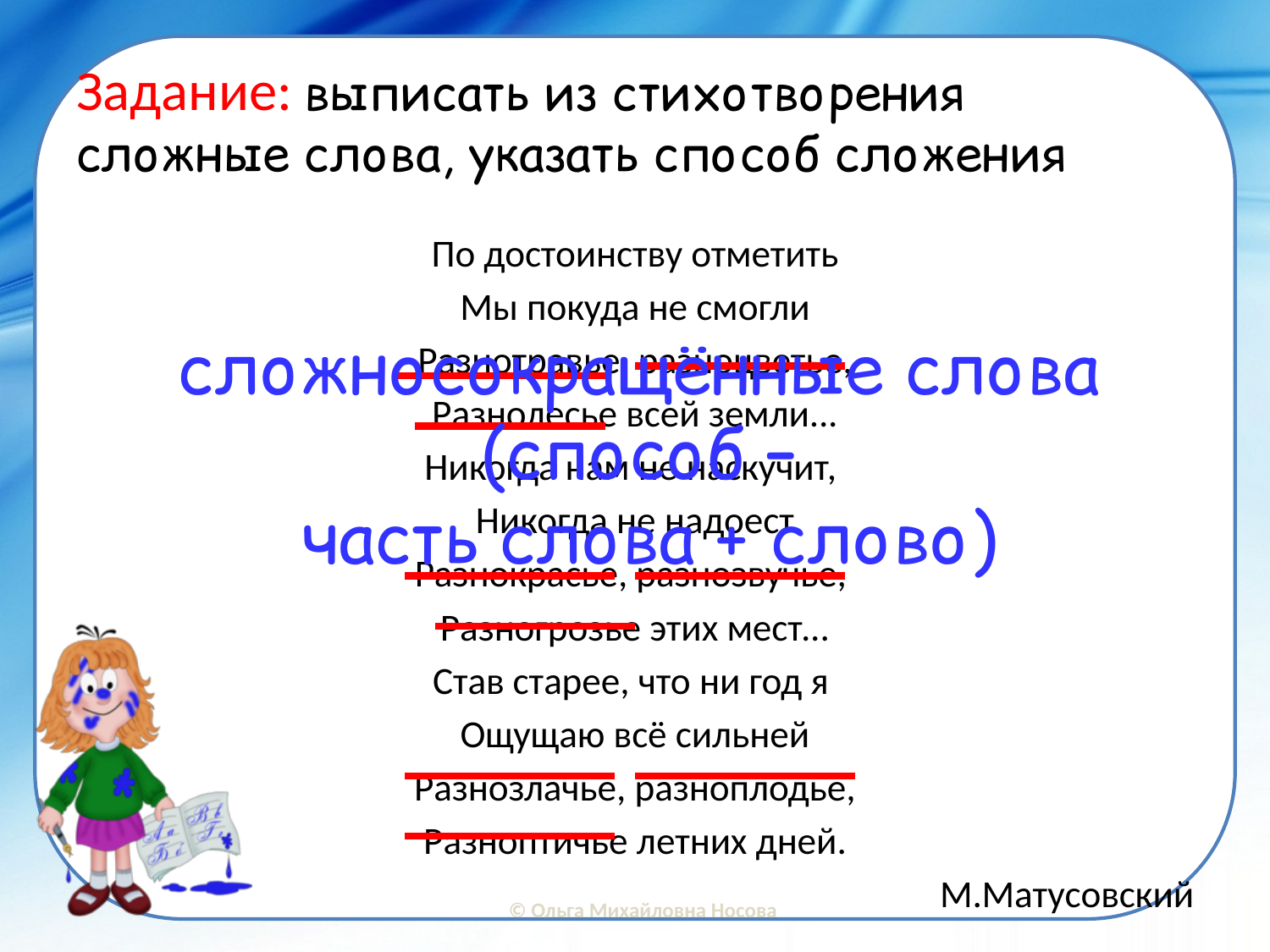

# Задание: выписать из стихотворения сложные слова, указать способ сложения
По достоинству отметить
Мы покуда не смогли
Разнотравье, разноцветье,
Разнолесье всей земли...
Никогда нам не наскучит,
Никогда не надоест
Разнокрасье, разнозвучье,
Разногрозье этих мест...
Став старее, что ни год я
Ощущаю всё сильней
Разнозлачье, разноплодье,
Разноптичье летних дней.
М.Матусовский
сложносокращённые слова
(способ –
часть слова + слово)